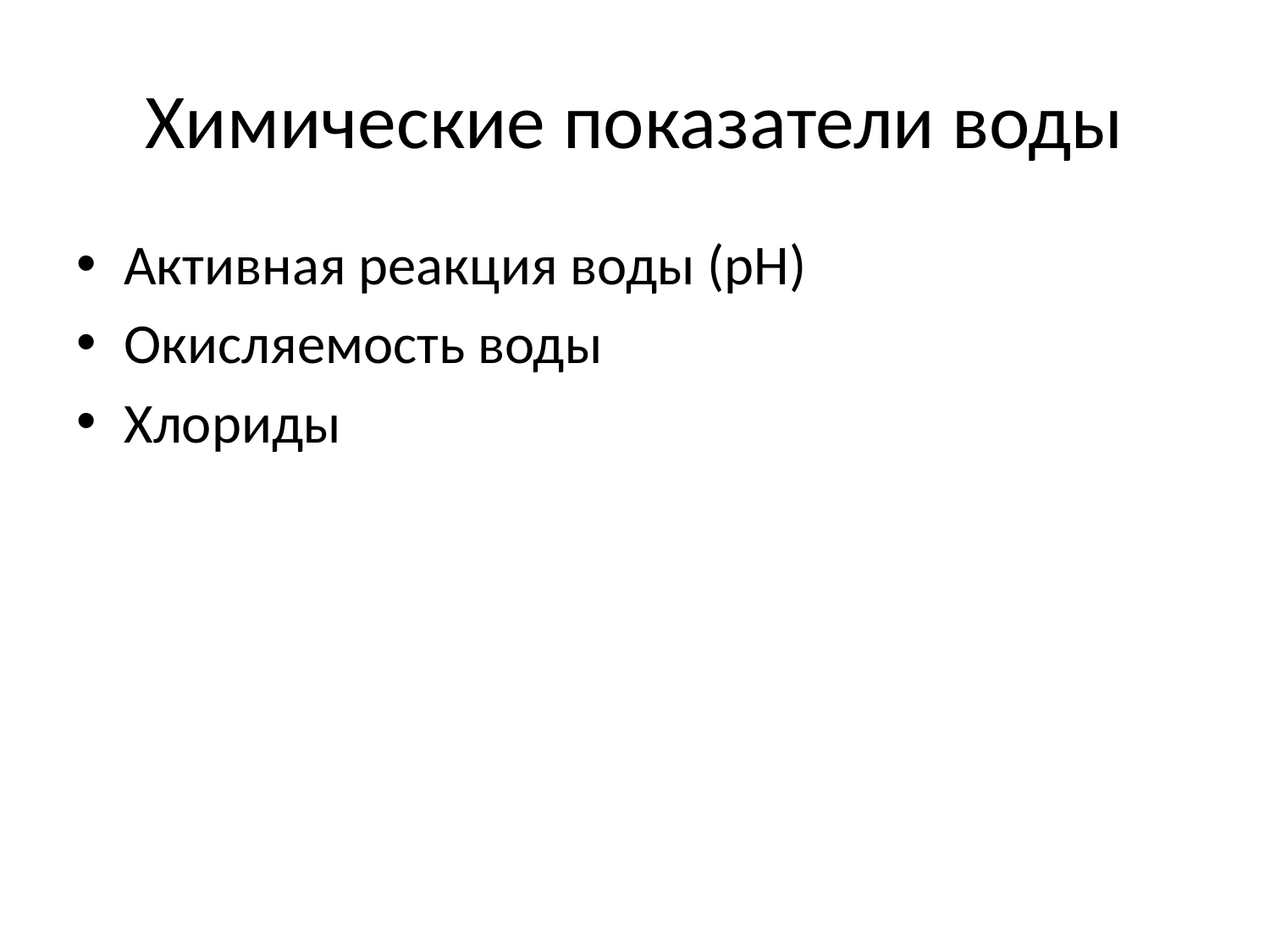

# Химические показатели воды
Активная реакция воды (рН)
Окисляемость воды
Хлориды